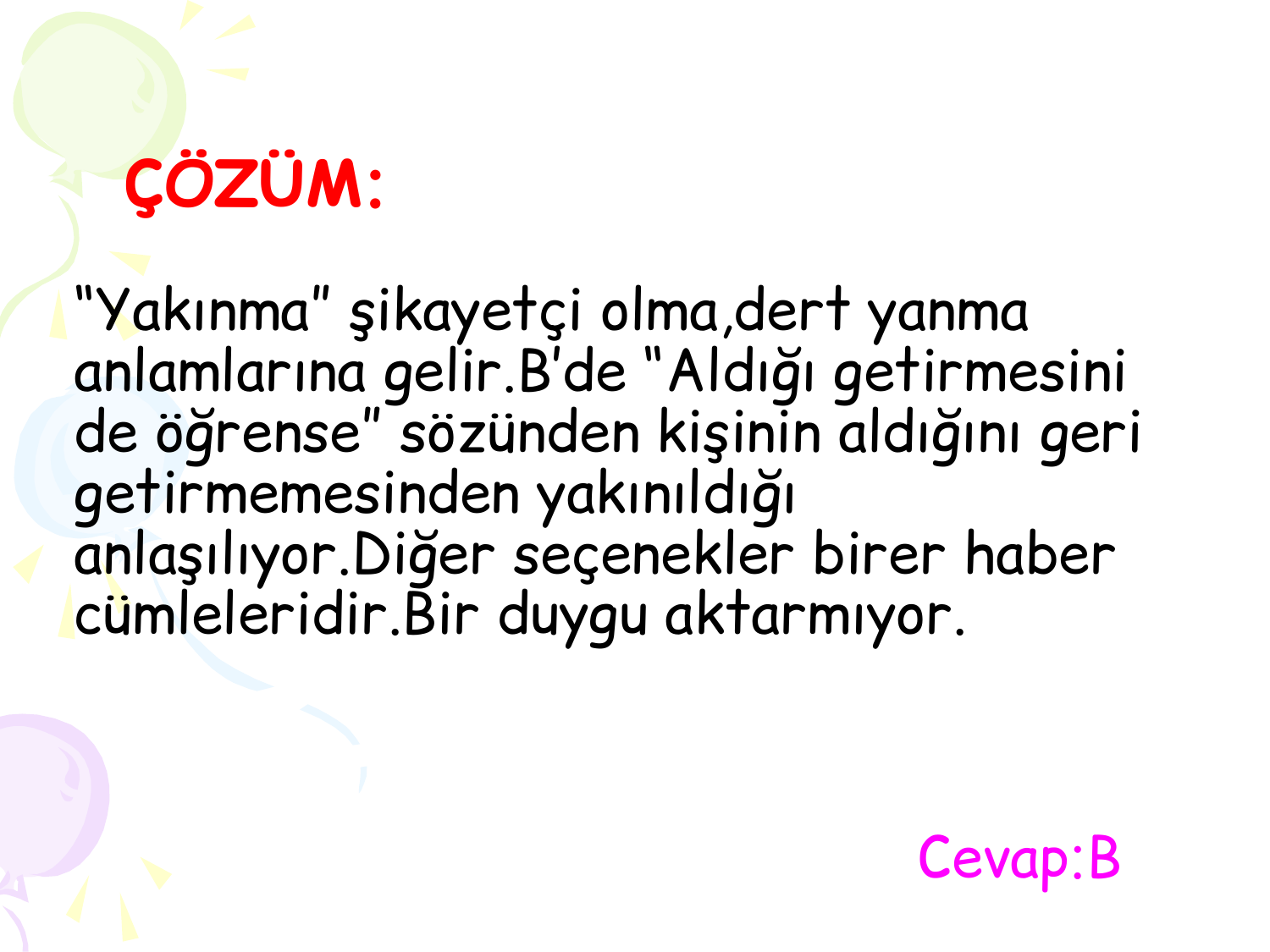

# ÇÖZÜM: “Yakınma” şikayetçi olma,dert yanma anlamlarına gelir.B’de “Aldığı getirmesini de öğrense” sözünden kişinin aldığını geri getirmemesinden yakınıldığı anlaşılıyor.Diğer seçenekler birer haber cümleleridir.Bir duygu aktarmıyor. Cevap:B